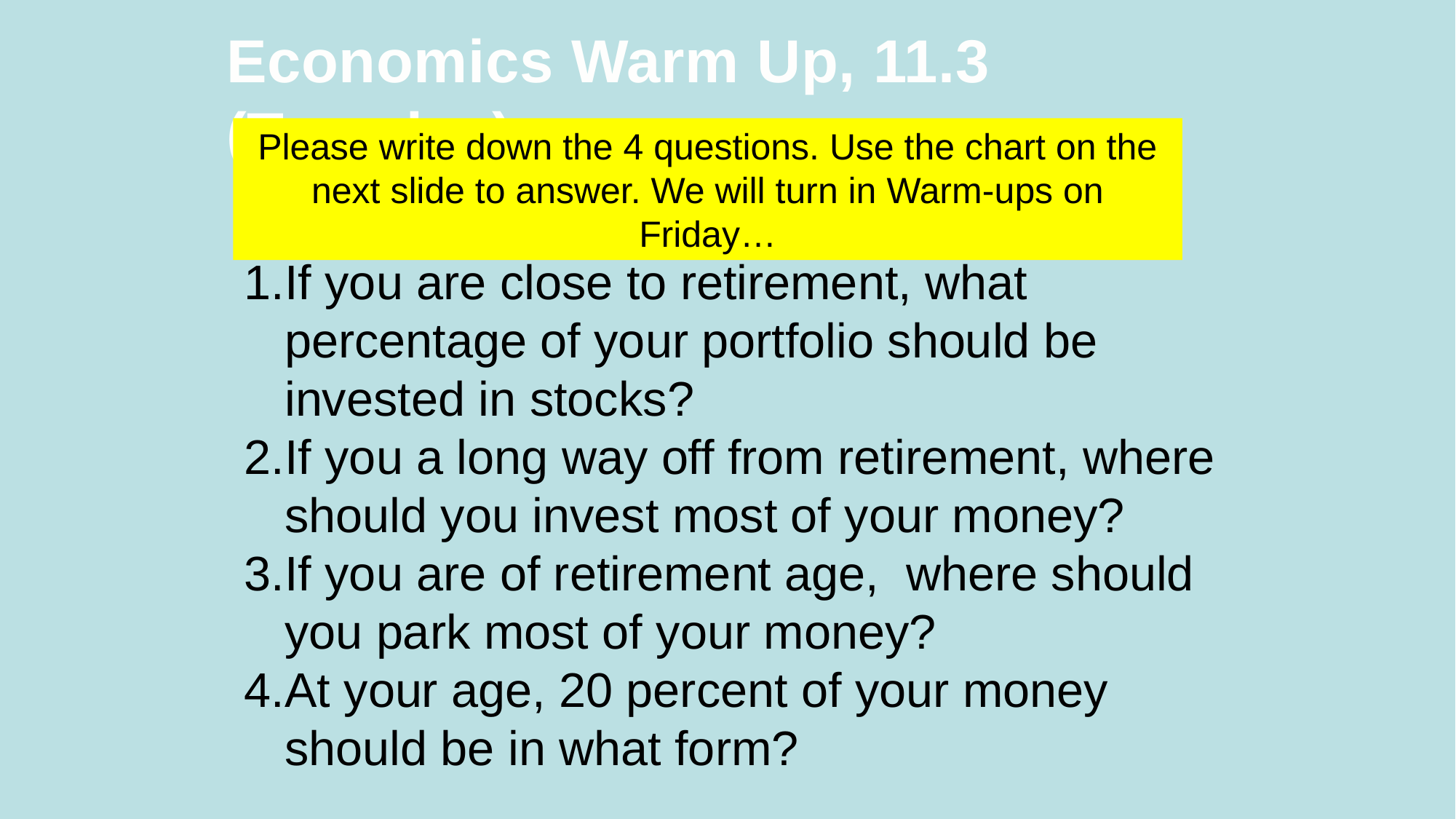

Economics Warm Up, 11.3 (Tuesday)
Please write down the 4 questions. Use the chart on the next slide to answer. We will turn in Warm-ups on Friday…
If you are close to retirement, what percentage of your portfolio should be invested in stocks?
If you a long way off from retirement, where should you invest most of your money?
If you are of retirement age,  where should you park most of your money?
At your age, 20 percent of your money should be in what form?